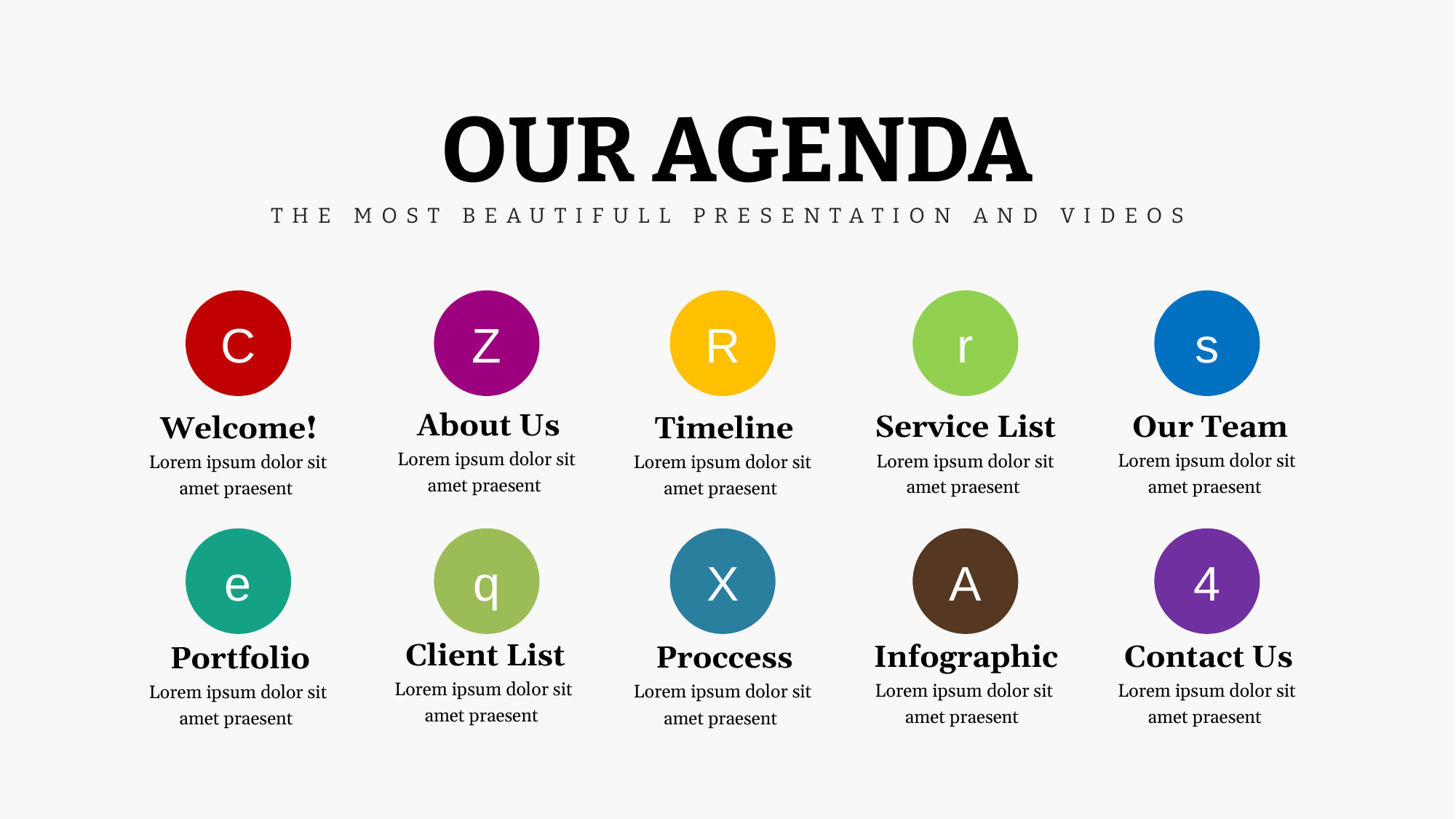

OUR AGENDA
THE MOST BEAUTIFULL PRESENTATION AND VIDEOS
C
Z
R
r
s
About Us
Lorem ipsum dolor sit amet praesent
Our Team
Lorem ipsum dolor sit amet praesent
Service List
Lorem ipsum dolor sit amet praesent
Timeline
Lorem ipsum dolor sit amet praesent
Welcome!
Lorem ipsum dolor sit amet praesent
e
q
X
A
4
Client List
Lorem ipsum dolor sit amet praesent
Contact Us
Lorem ipsum dolor sit amet praesent
Infographic
Lorem ipsum dolor sit amet praesent
Proccess
Lorem ipsum dolor sit amet praesent
Portfolio
Lorem ipsum dolor sit amet praesent